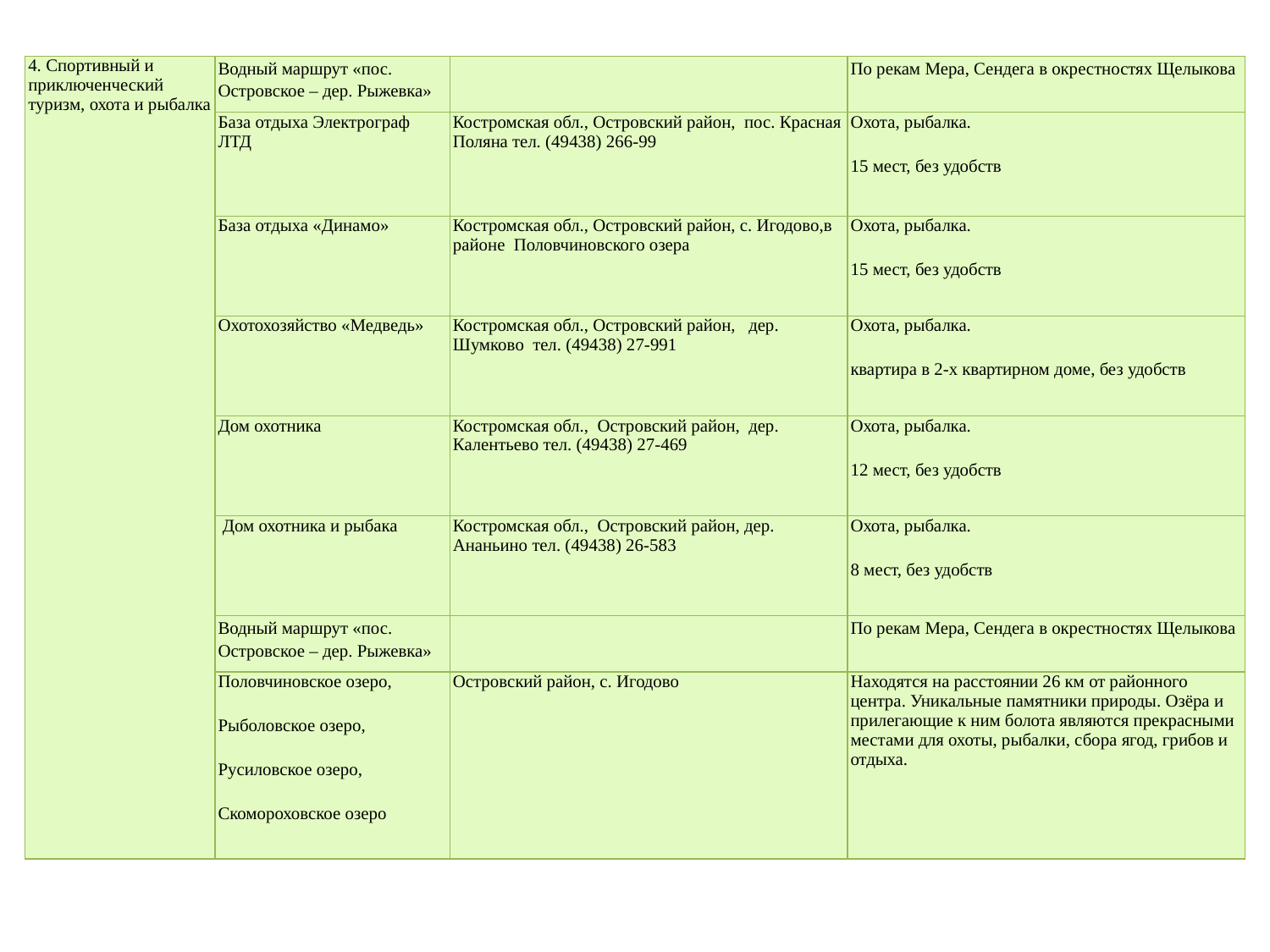

| 4. Спортивный и приключенческий туризм, охота и рыбалка | Водный маршрут «пос. Островское – дер. Рыжевка» |  | По рекам Мера, Сендега в окрестностях Щелыкова |
| --- | --- | --- | --- |
|  | База отдыха Электрограф ЛТД | Костромская обл., Островский район, пос. Красная Поляна тел. (49438) 266-99 | Охота, рыбалка. 15 мест, без удобств |
|  | База отдыха «Динамо» | Костромская обл., Островский район, с. Игодово,в районе Половчиновского озера | Охота, рыбалка. 15 мест, без удобств |
|  | Охотохозяйство «Медведь» | Костромская обл., Островский район, дер. Шумково тел. (49438) 27-991 | Охота, рыбалка. квартира в 2-х квартирном доме, без удобств |
|  | Дом охотника | Костромская обл., Островский район, дер. Калентьево тел. (49438) 27-469 | Охота, рыбалка. 12 мест, без удобств |
|  | Дом охотника и рыбака | Костромская обл., Островский район, дер. Ананьино тел. (49438) 26-583 | Охота, рыбалка. 8 мест, без удобств |
|  | Водный маршрут «пос. Островское – дер. Рыжевка» |  | По рекам Мера, Сендега в окрестностях Щелыкова |
|  | Половчиновское озеро, Рыболовское озеро, Русиловское озеро, Скомороховское озеро | Островский район, с. Игодово | Находятся на расстоянии 26 км от районного центра. Уникальные памятники природы. Озёра и прилегающие к ним болота являются прекрасными местами для охоты, рыбалки, сбора ягод, грибов и отдыха. |